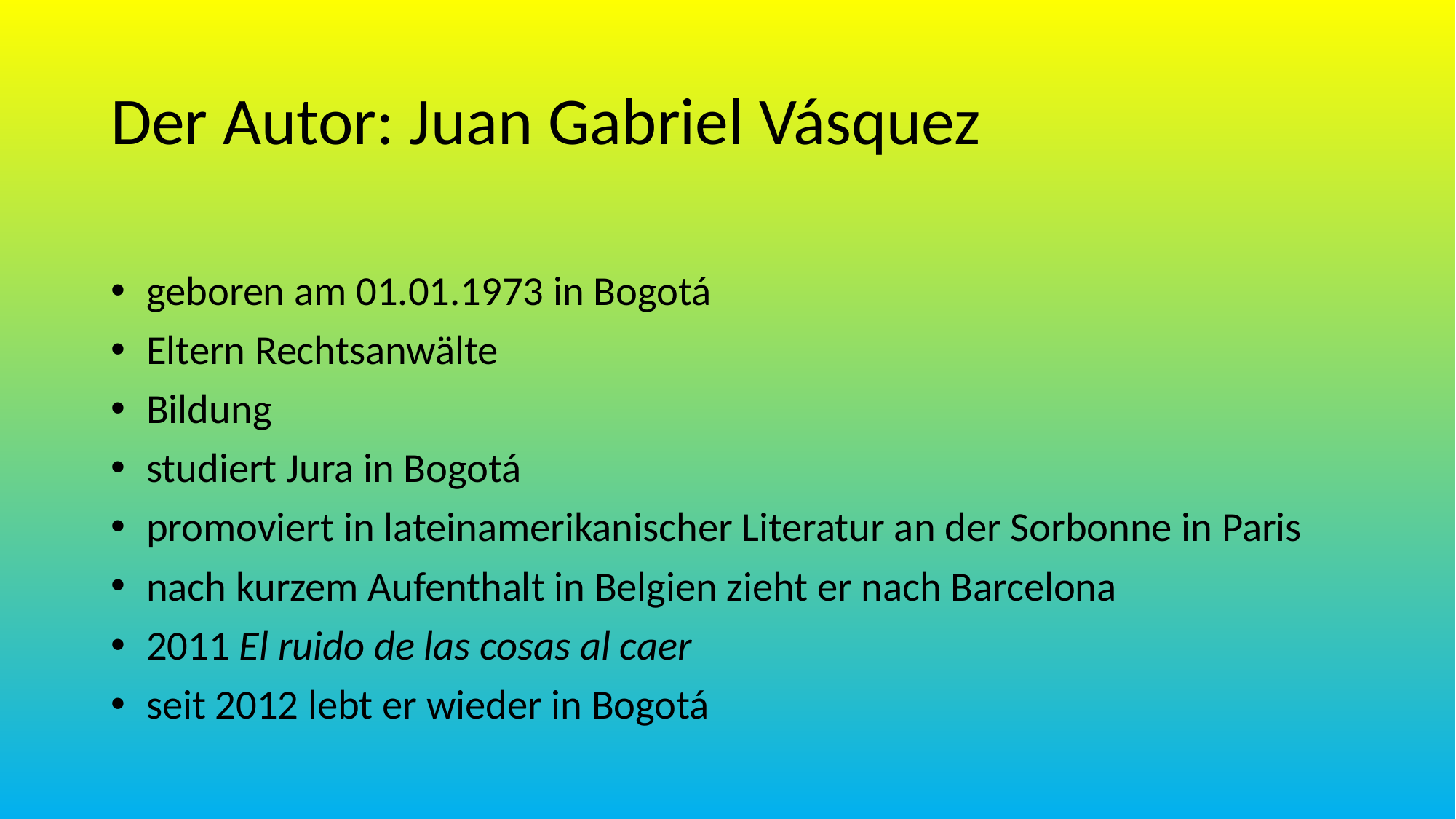

Der Autor: Juan Gabriel Vásquez

geboren am 01.01.1973 in Bogotá
Eltern Rechtsanwälte
Bildung
studiert Jura in Bogotá
promoviert in lateinamerikanischer Literatur an der Sorbonne in Paris
nach kurzem Aufenthalt in Belgien zieht er nach Barcelona
2011 El ruido de las cosas al caer
seit 2012 lebt er wieder in Bogotá